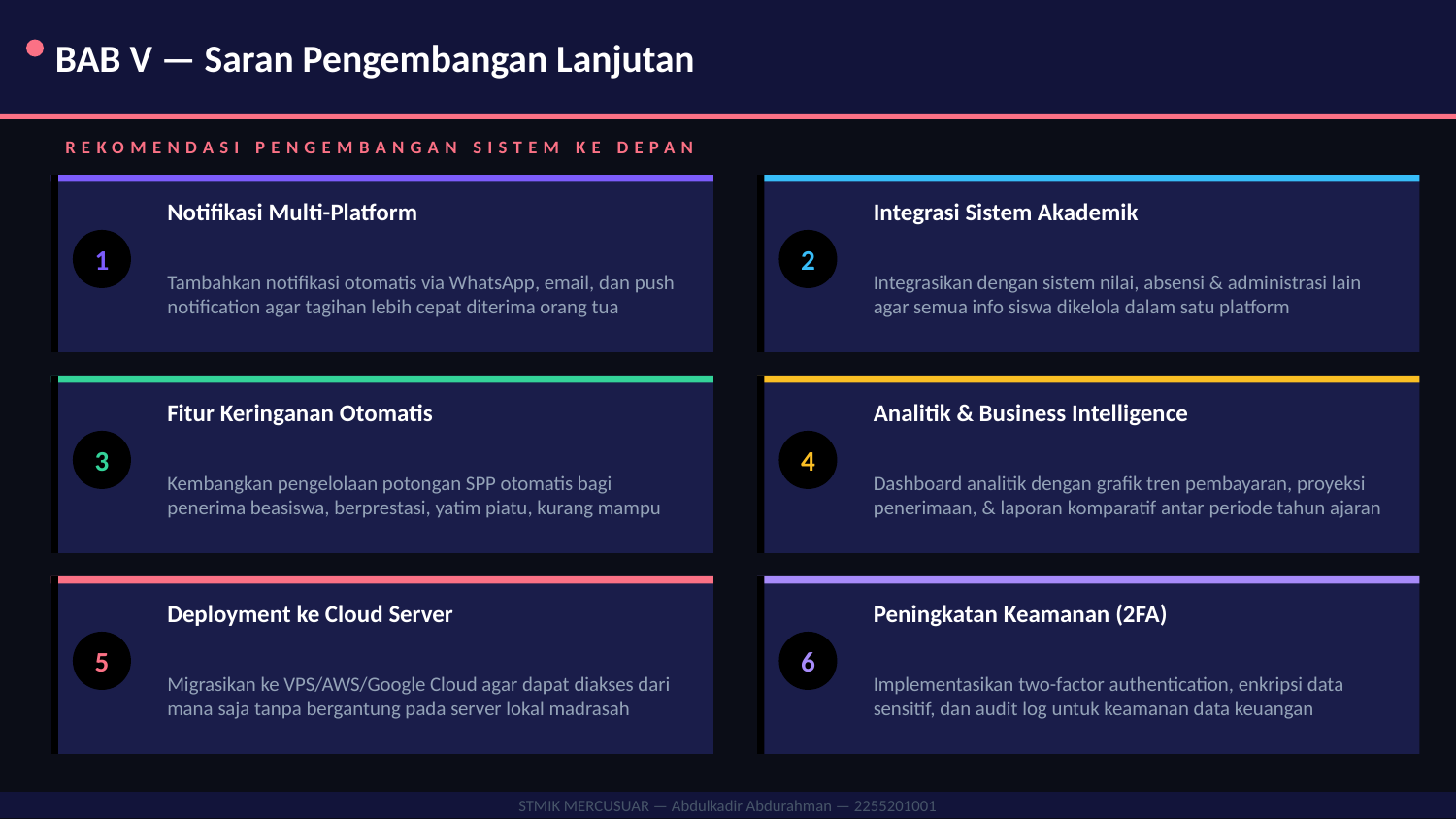

BAB V — Saran Pengembangan Lanjutan

REKOMENDASI PENGEMBANGAN SISTEM KE DEPAN

Notifikasi Multi-Platform
Integrasi Sistem Akademik

1

2
Tambahkan notifikasi otomatis via WhatsApp, email, dan push notification agar tagihan lebih cepat diterima orang tua
Integrasikan dengan sistem nilai, absensi & administrasi lain agar semua info siswa dikelola dalam satu platform

Fitur Keringanan Otomatis
Analitik & Business Intelligence

3

4
Kembangkan pengelolaan potongan SPP otomatis bagi penerima beasiswa, berprestasi, yatim piatu, kurang mampu
Dashboard analitik dengan grafik tren pembayaran, proyeksi penerimaan, & laporan komparatif antar periode tahun ajaran

Deployment ke Cloud Server
Peningkatan Keamanan (2FA)

5

6
Migrasikan ke VPS/AWS/Google Cloud agar dapat diakses dari mana saja tanpa bergantung pada server lokal madrasah
Implementasikan two-factor authentication, enkripsi data sensitif, dan audit log untuk keamanan data keuangan

STMIK MERCUSUAR — Abdulkadir Abdurahman — 2255201001